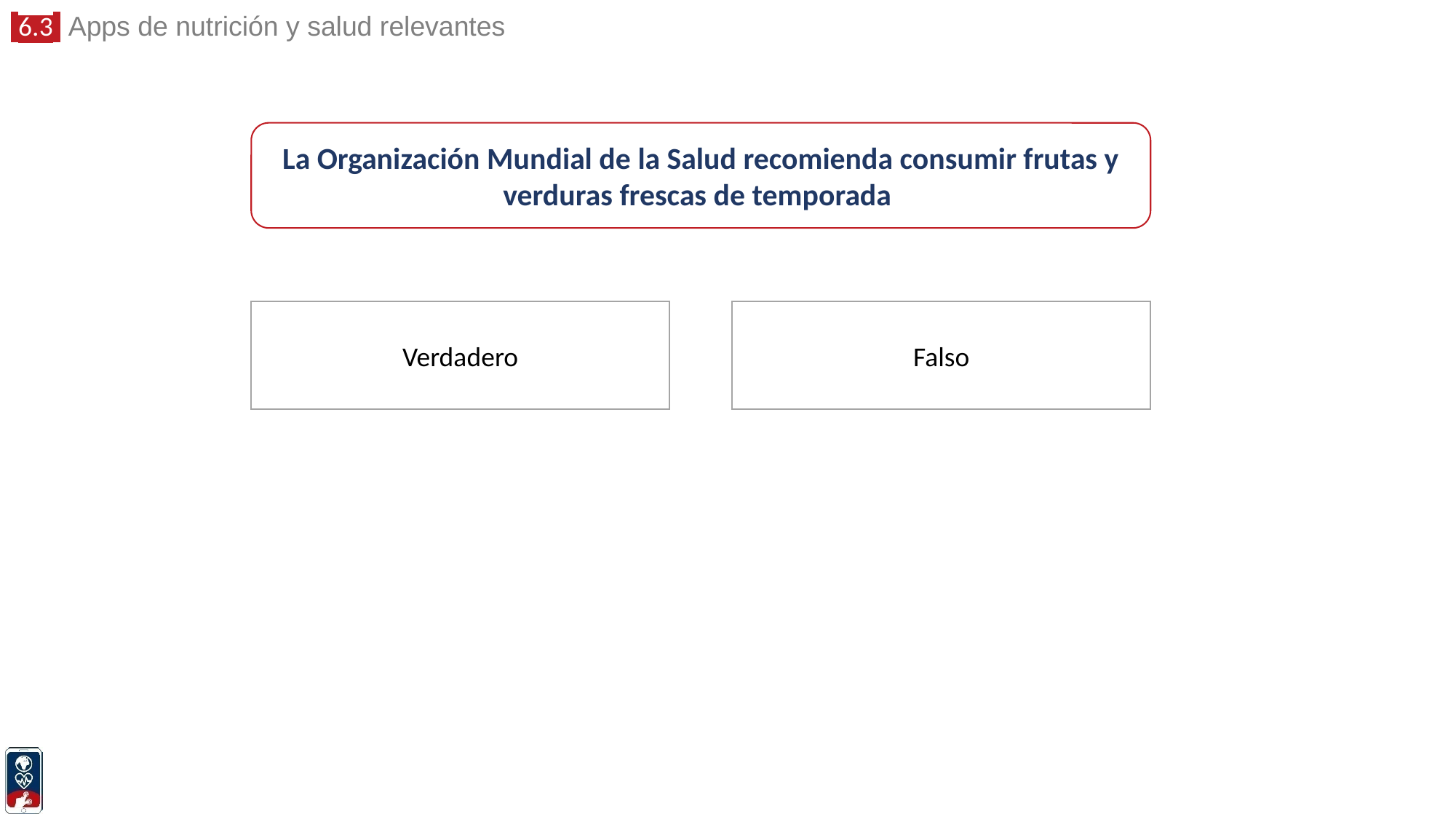

La Organización Mundial de la Salud recomienda consumir frutas y verduras frescas de temporada
Verdadero
Falso